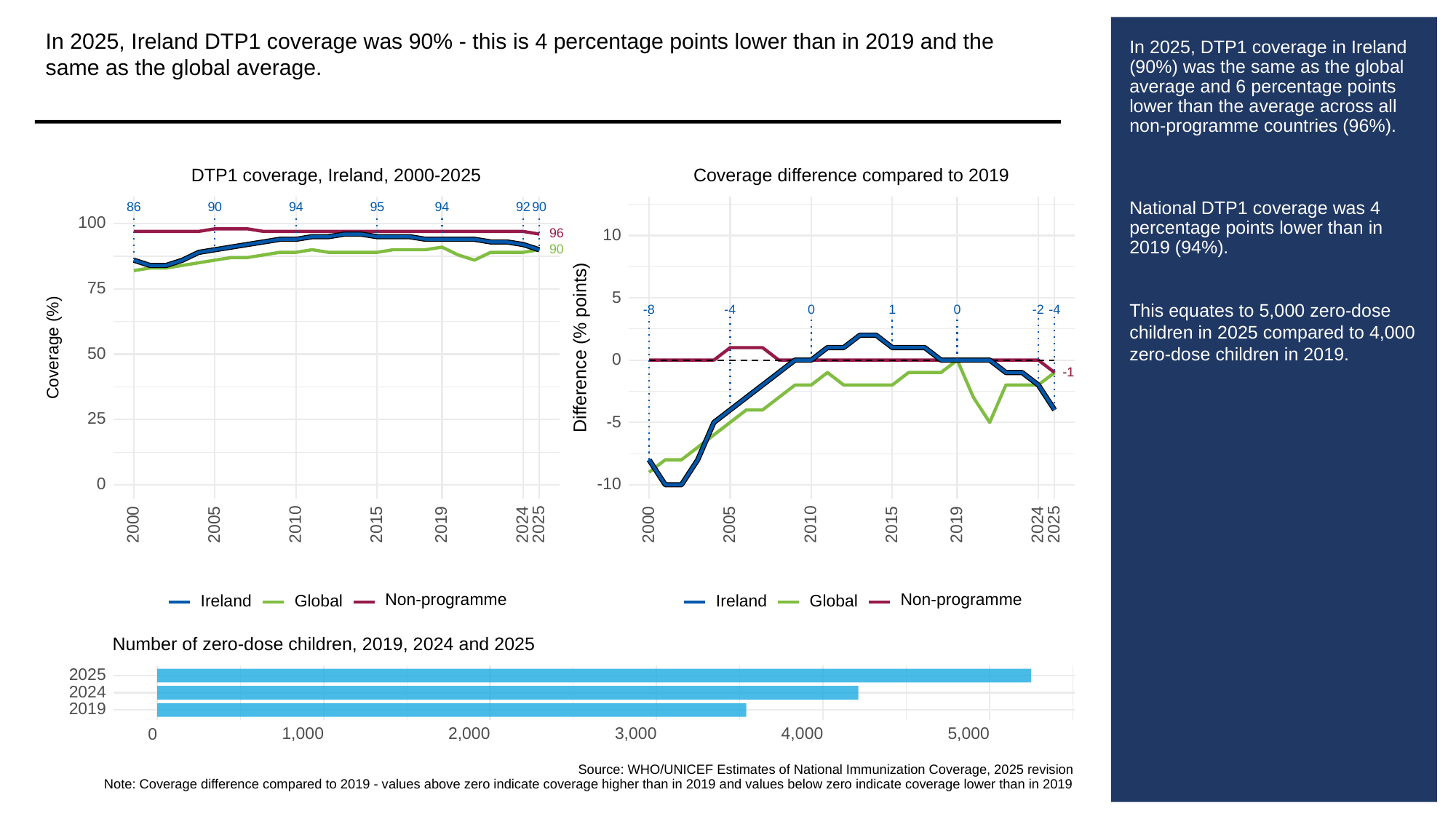

In 2025, Ireland DTP1 coverage was 90% - this is 4 percentage points lower than in 2019 and the same as the global average.
# In 2025, DTP1 coverage in Ireland (90%) was the same as the global average and 6 percentage points lower than the average across all non-programme countries (96%).

National DTP1 coverage was 4 percentage points lower than in 2019 (94%).

This equates to 5,000 zero-dose children in 2025 compared to 4,000 zero-dose children in 2019.

Coverage difference compared to 2019
DTP1 coverage, Ireland, 2000-2025

86
90
94
95
94
92
90

100

96
10

90

75

5

-8
0
0
1
-2
-4
-4

Difference (% points)
Coverage (%)

50
0

-1
-1

25
-5

0
-10

2000
2005
2010
2015
2019
2024
2025
2000
2005
2010
2015
2019
2024
2025
Non-programme
Non-programme
Global
Global
Ireland
Ireland

Number of zero-dose children, 2019, 2024 and 2025

2025

2024

2019

1,000
2,000
3,000
4,000
5,000
0
Source: WHO/UNICEF Estimates of National Immunization Coverage, 2025 revision
Note: Coverage difference compared to 2019 - values above zero indicate coverage higher than in 2019 and values below zero indicate coverage lower than in 2019